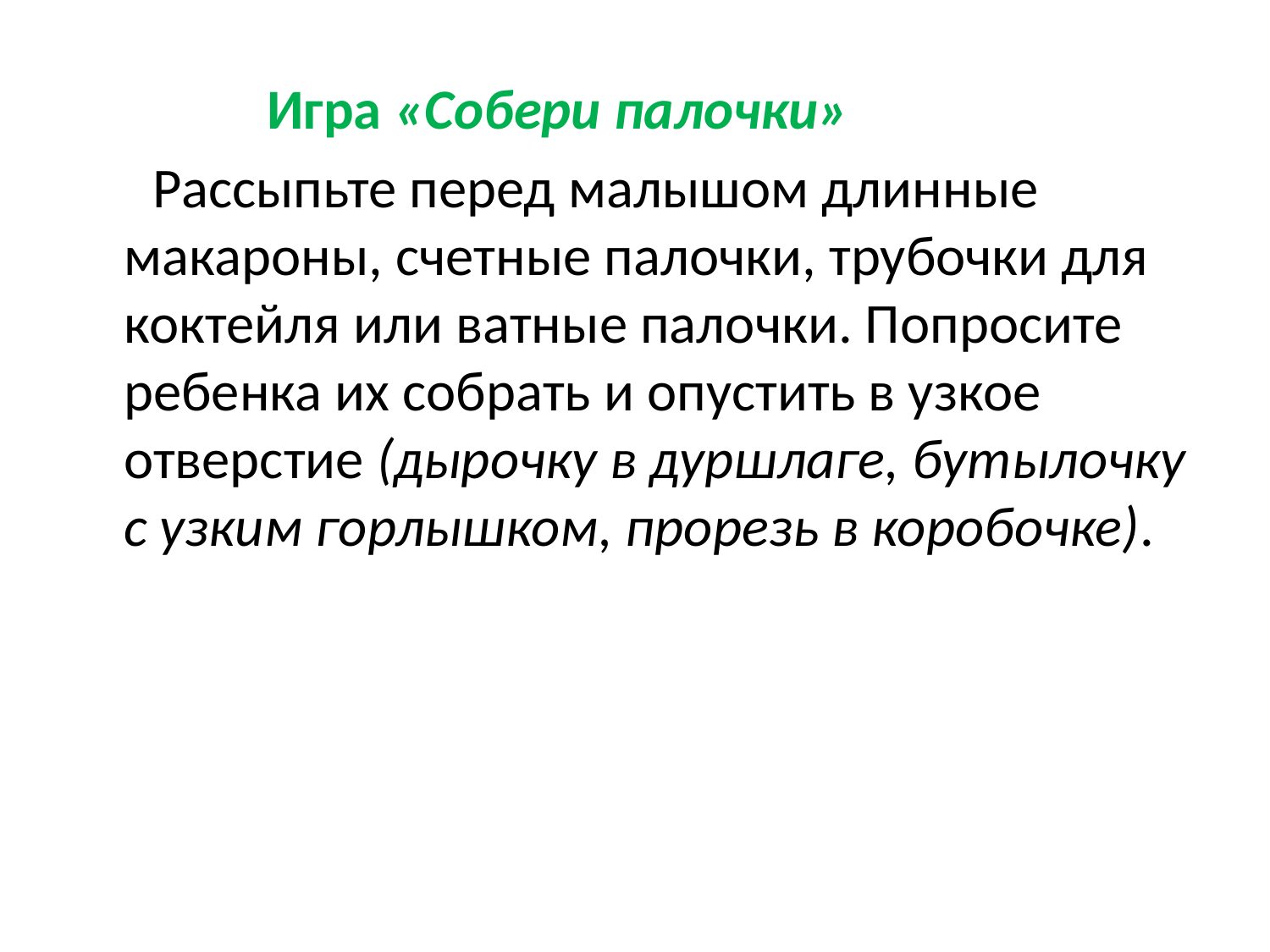

Игра «Собери палочки»
      Рассыпьте перед малышом длинные макароны, счетные палочки, трубочки для коктейля или ватные палочки. Попросите ребенка их собрать и опустить в узкое отверстие (дырочку в дуршлаге, бутылочку с узким горлышком, прорезь в коробочке).